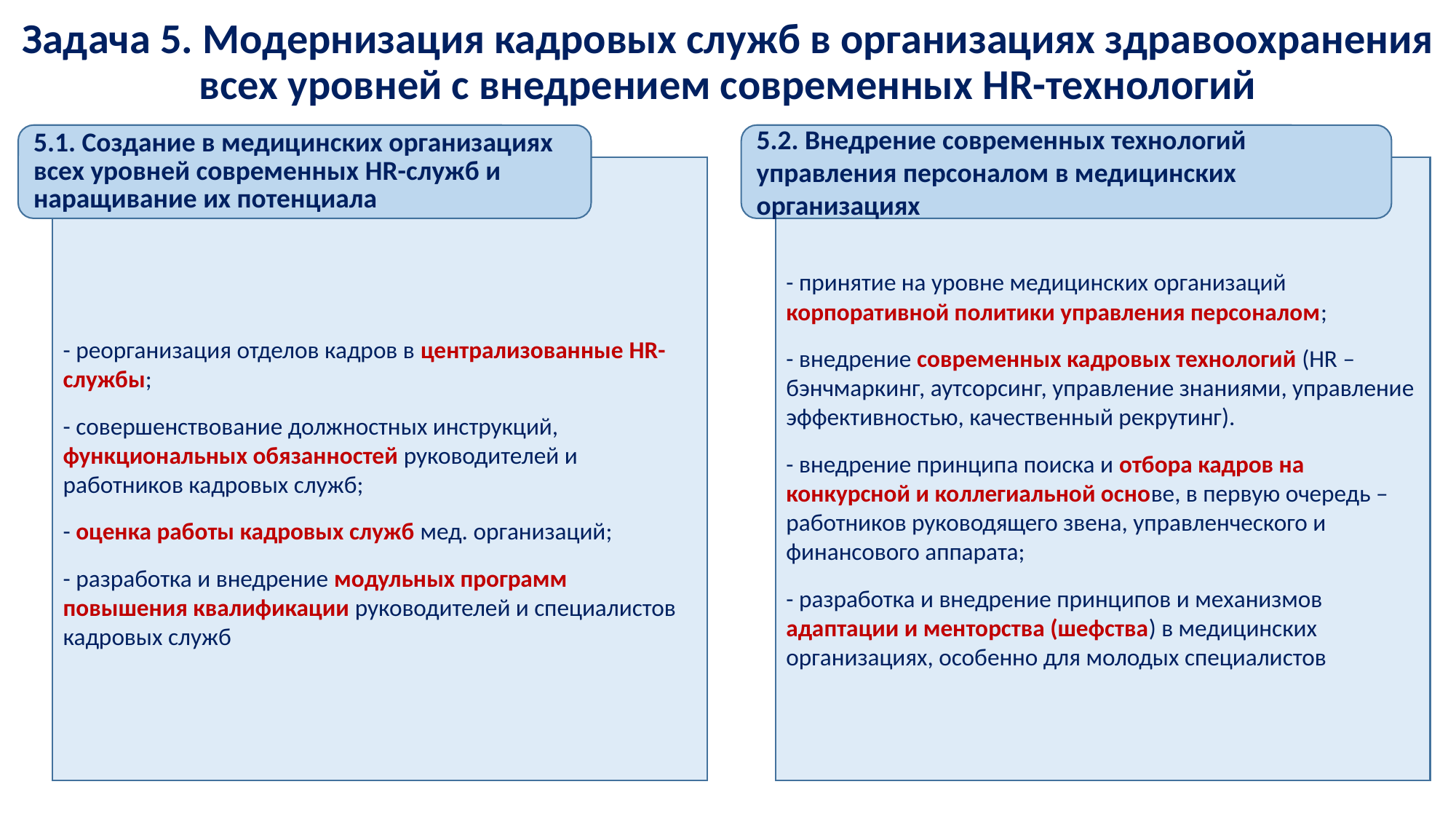

# Задача 5. Модернизация кадровых служб в организациях здравоохранения всех уровней с внедрением современных HR-технологий
5.1. Создание в медицинских организациях всех уровней современных HR-служб и наращивание их потенциала
5.2. Внедрение современных технологий управления персоналом в медицинских организациях

- реорганизация отделов кадров в централизованные HR-службы;
- совершенствование должностных инструкций, функциональных обязанностей руководителей и работников кадровых служб;
- оценка работы кадровых служб мед. организаций;
- разработка и внедрение модульных программ повышения квалификации руководителей и специалистов кадровых служб
- принятие на уровне медицинских организаций корпоративной политики управления персоналом;
- внедрение современных кадровых технологий (HR – бэнчмаркинг, аутсорсинг, управление знаниями, управление эффективностью, качественный рекрутинг).
- внедрение принципа поиска и отбора кадров на конкурсной и коллегиальной основе, в первую очередь – работников руководящего звена, управленческого и финансового аппарата;
- разработка и внедрение принципов и механизмов адаптации и менторства (шефства) в медицинских организациях, особенно для молодых специалистов